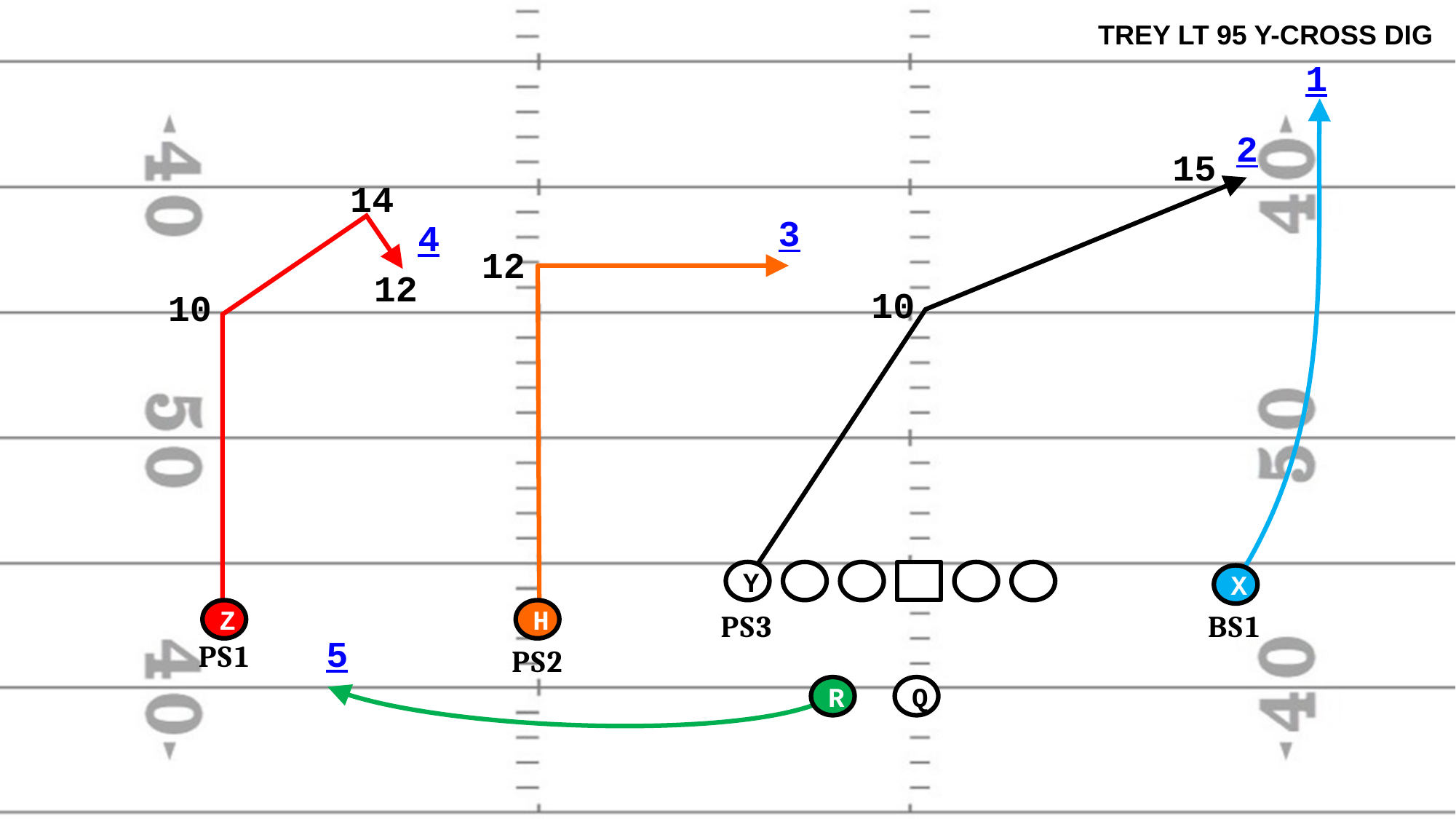

TREY LT 95 Y-CROSS DIG
1

2
15
14

3
4

12
12

10
10
Y

X
Z
H
PS3
BS1
5
PS1
PS2
R
Q